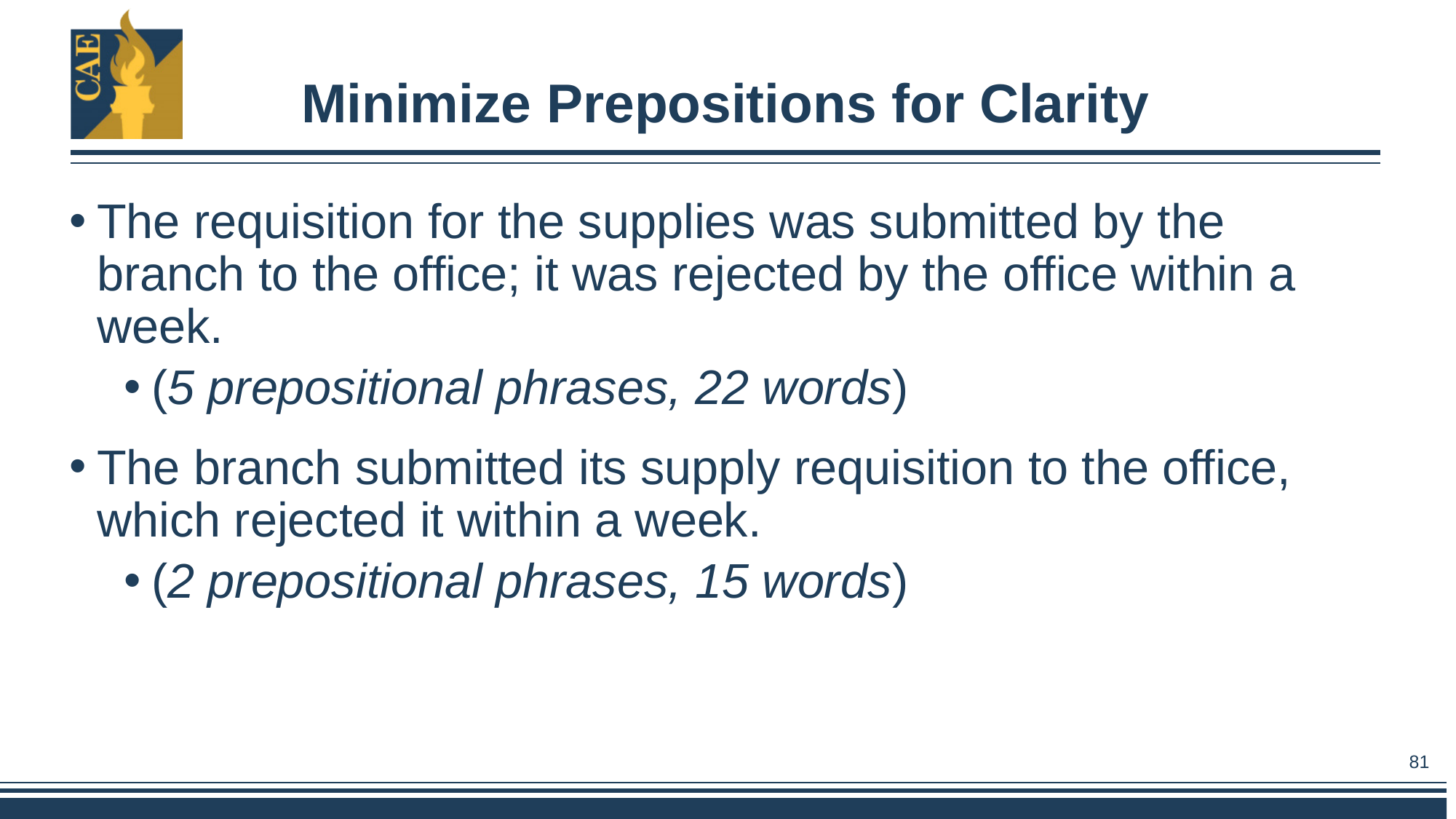

# Minimize Prepositions for Clarity
The requisition for the supplies was submitted by the branch to the office; it was rejected by the office within a week.
(5 prepositional phrases, 22 words)
The branch submitted its supply requisition to the office, which rejected it within a week.
(2 prepositional phrases, 15 words)

81